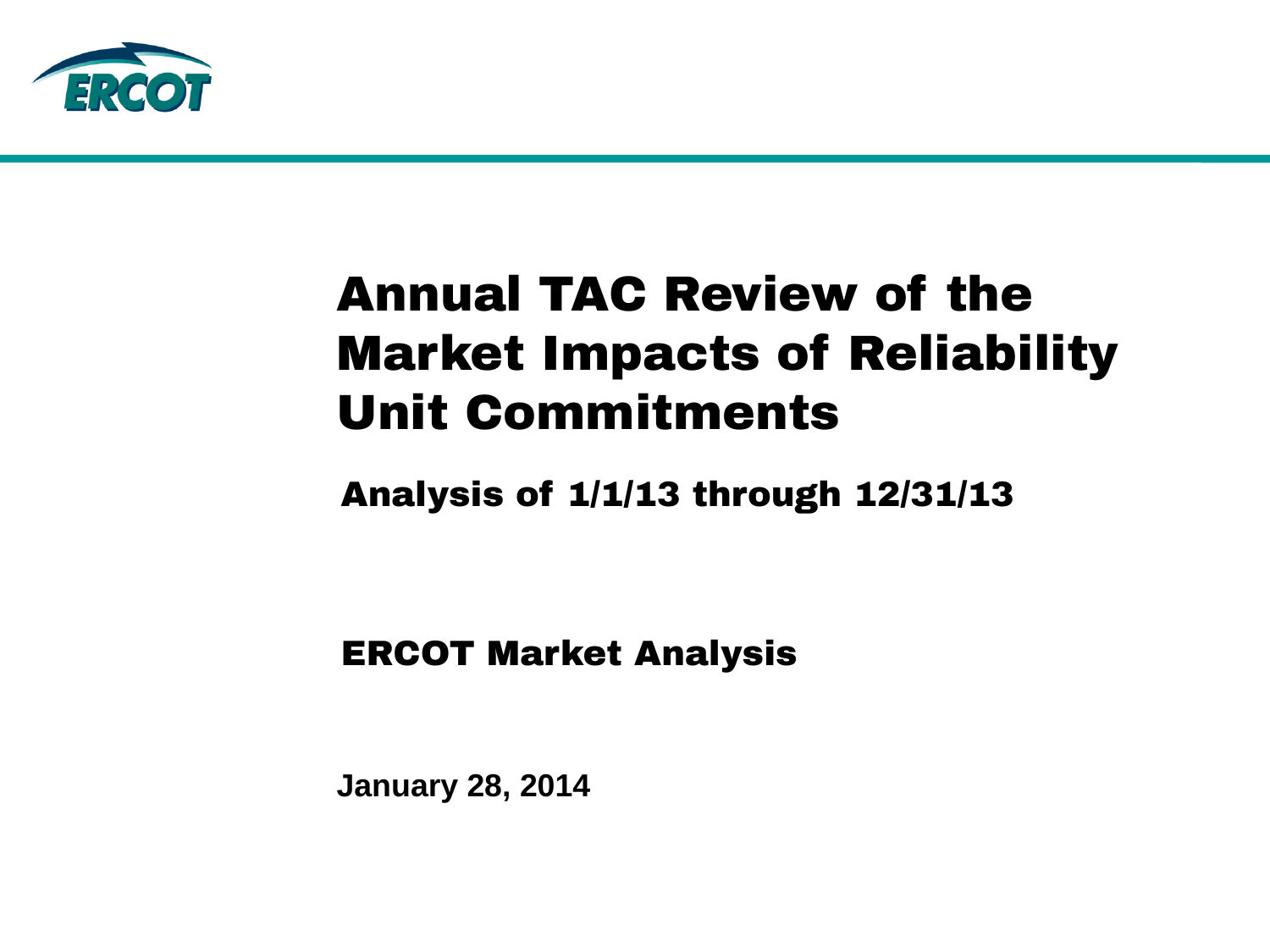

# Annual TAC Review of the Market Impacts of Reliability Unit Commitments
Analysis of 1/1/13 through 12/31/13
ERCOT Market Analysis

January 28, 2014